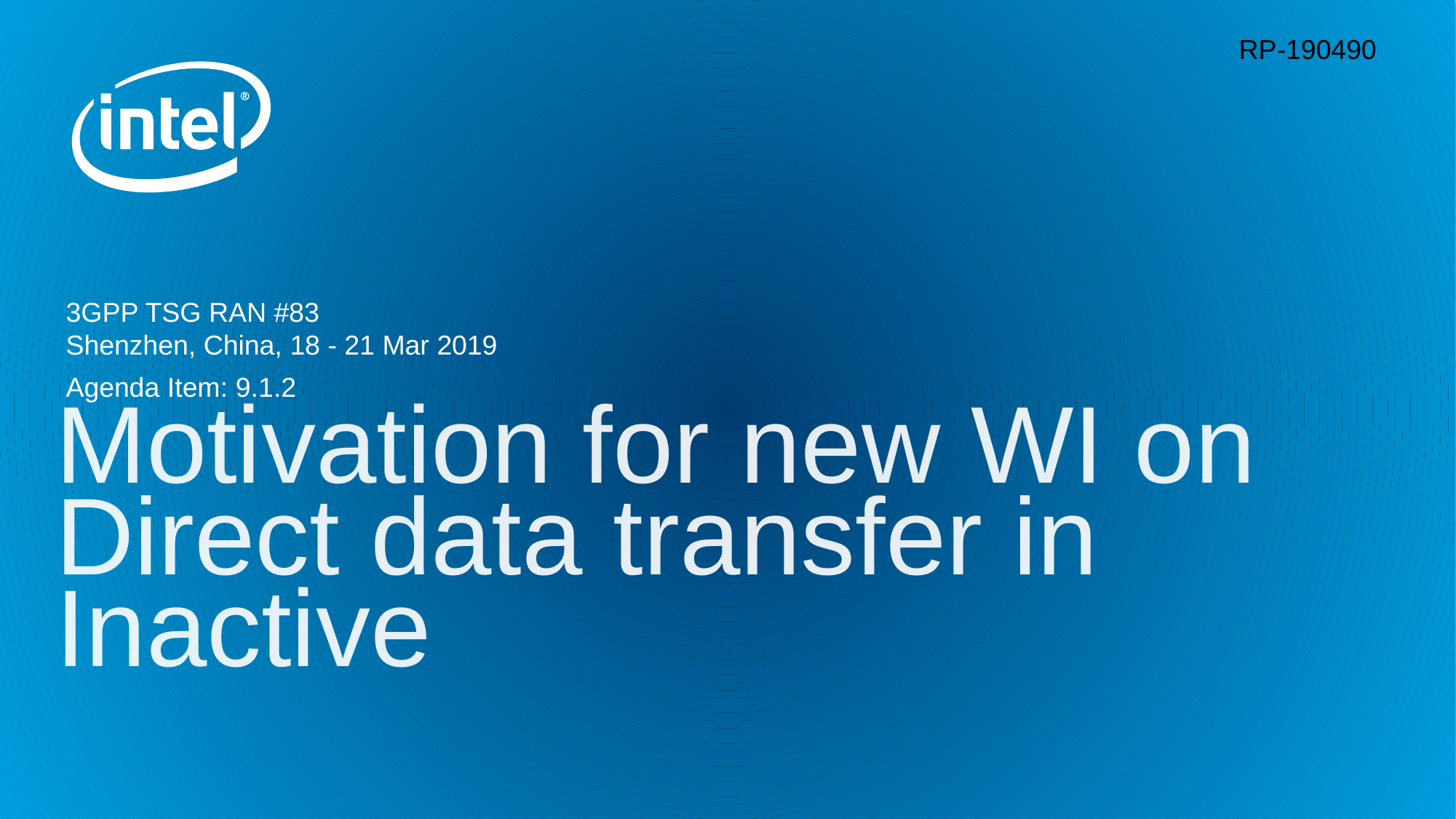

RP-190490
3GPP TSG RAN #83
Shenzhen, China, 18 - 21 Mar 2019
Agenda Item: 9.1.2
# Motivation for new WI on Direct data transfer in Inactive